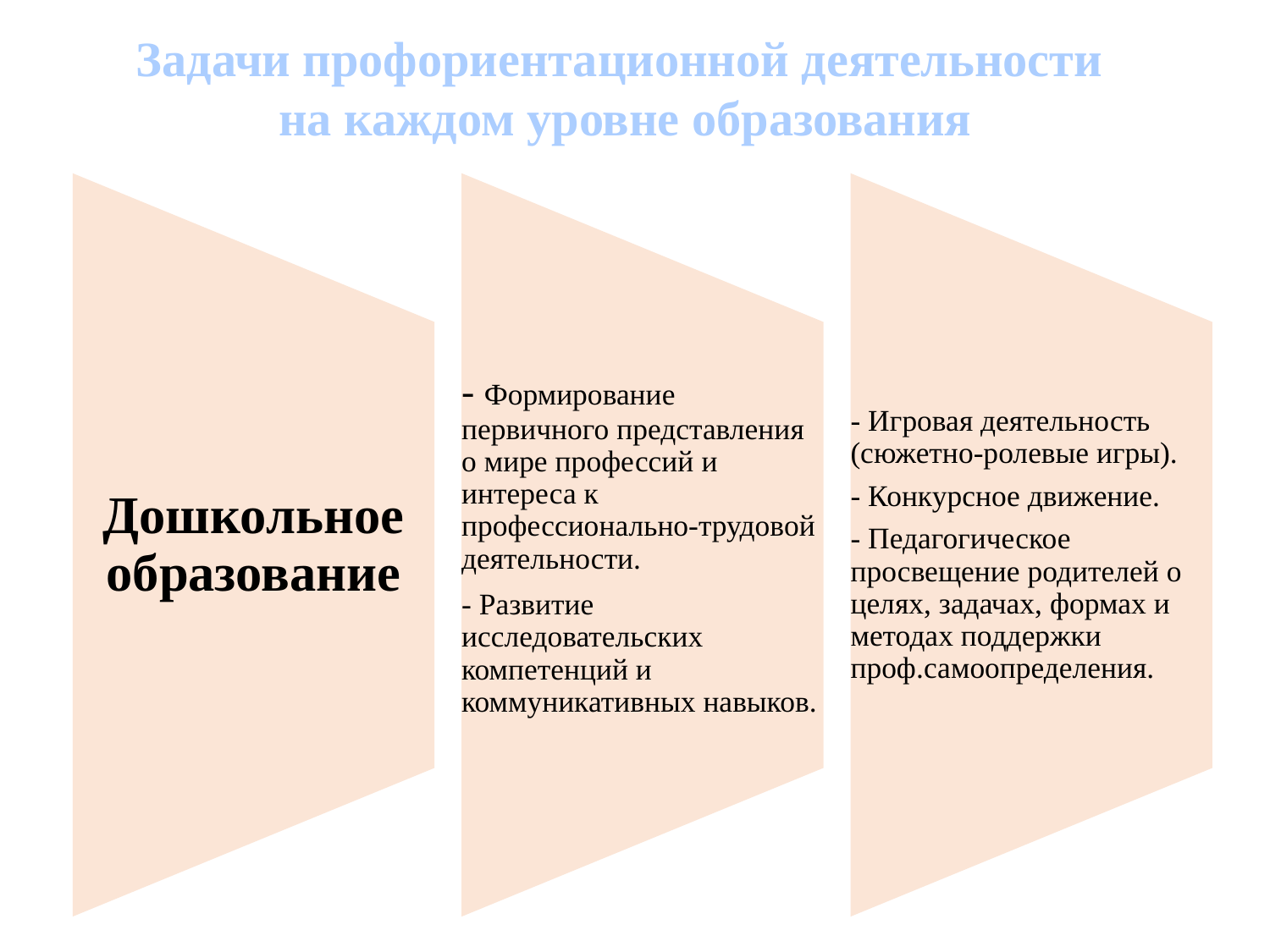

Задачи профориентационной деятельности
на каждом уровне образования
Дошкольное образование
- Формирование первичного представления о мире профессий и интереса к профессионально-трудовой деятельности.
- Развитие исследовательских компетенций и коммуникативных навыков.
- Игровая деятельность (сюжетно-ролевые игры).
- Конкурсное движение.
- Педагогическое просвещение родителей о целях, задачах, формах и методах поддержки проф.самоопределения.